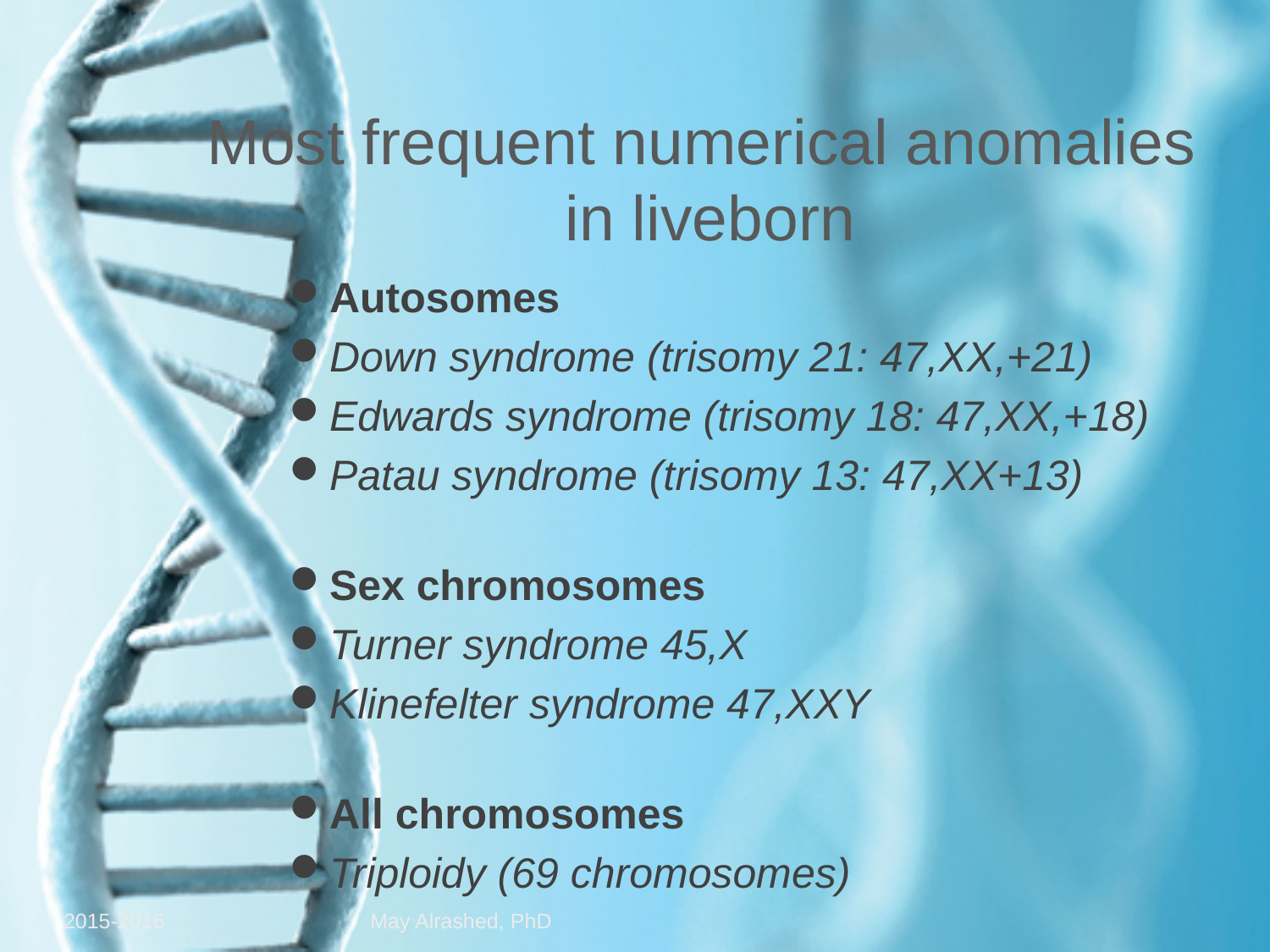

Most frequent numerical anomalies
in liveborn
Autosomes
Down syndrome (trisomy 21: 47,XX,+21)
Edwards syndrome (trisomy 18: 47,XX,+18)
Patau syndrome (trisomy 13: 47,XX+13)
Sex chromosomes
Turner syndrome 45,X
Klinefelter syndrome 47,XXY
All chromosomes
Triploidy (69 chromosomes)
2015-2016
May Alrashed, PhD